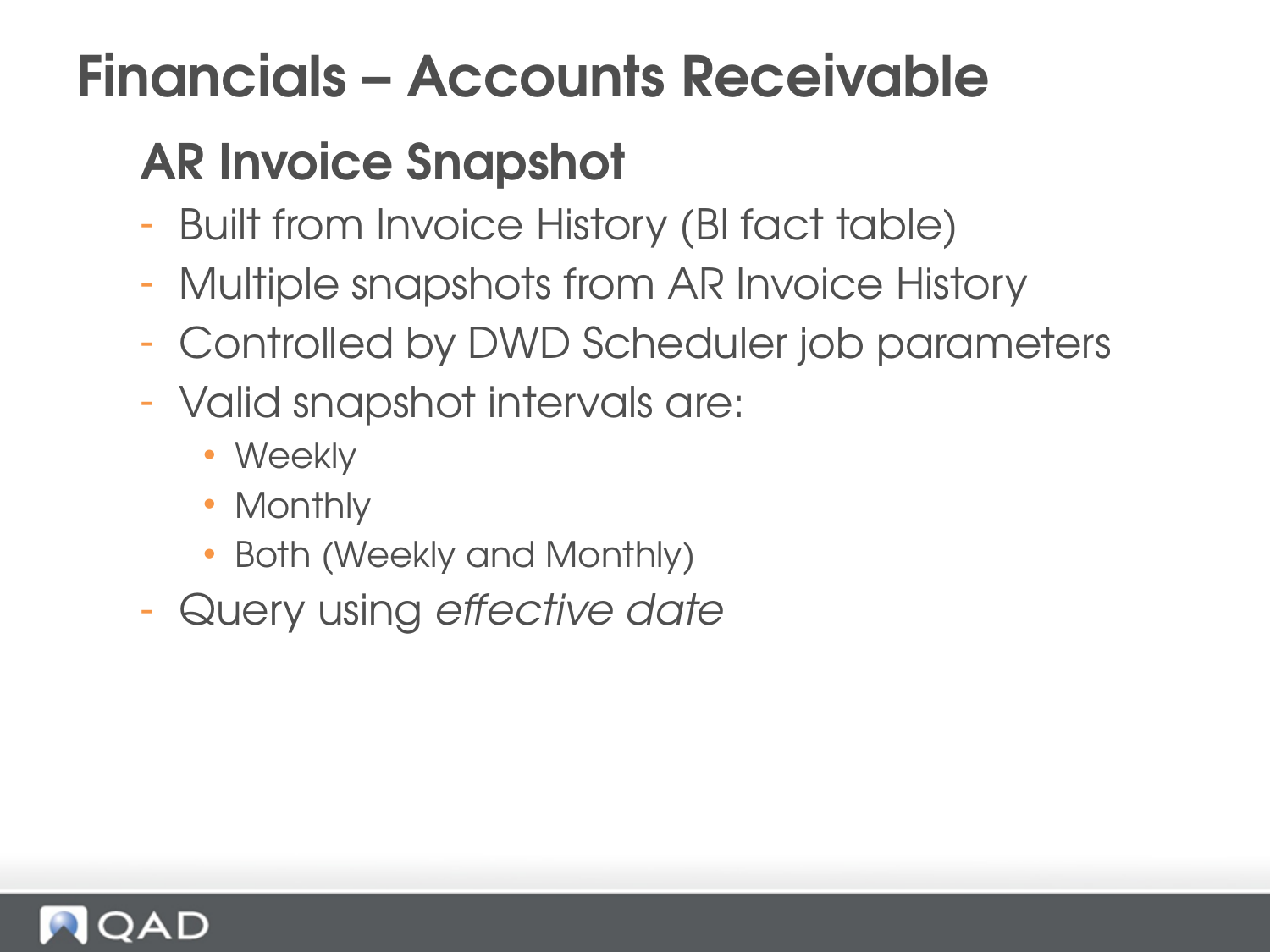

# Financials – Accounts Receivable
AR Invoice Snapshot
Built from Invoice History (BI fact table)
Multiple snapshots from AR Invoice History
Controlled by DWD Scheduler job parameters
Valid snapshot intervals are:
Weekly
Monthly
Both (Weekly and Monthly)
Query using effective date